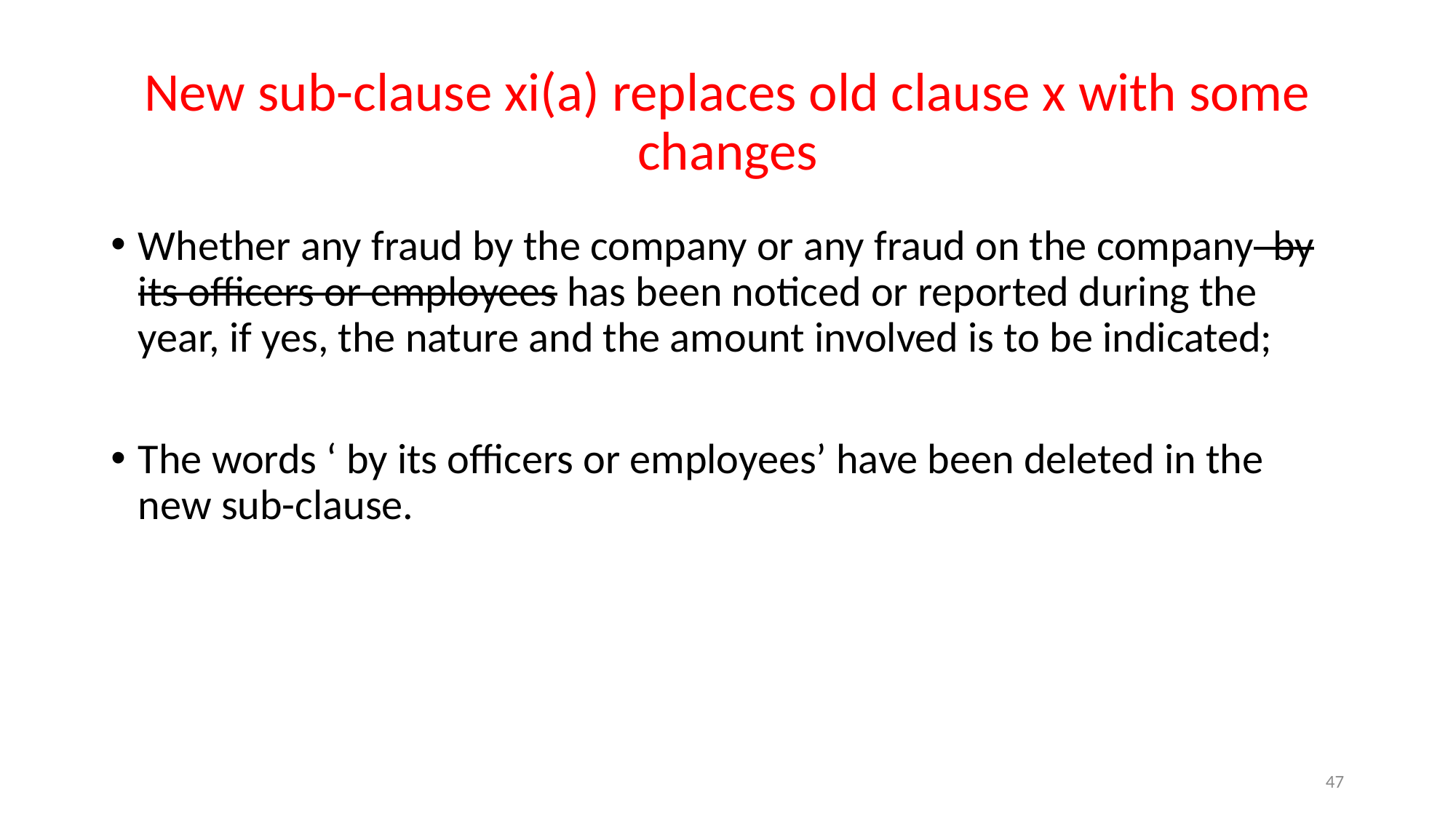

# New sub-clause xi(a) replaces old clause x with some changes
Whether any fraud by the company or any fraud on the company  by its officers or employees has been noticed or reported during the year, if yes, the nature and the amount involved is to be indicated;

The words ‘ by its officers or employees’ have been deleted in the new sub-clause.
47